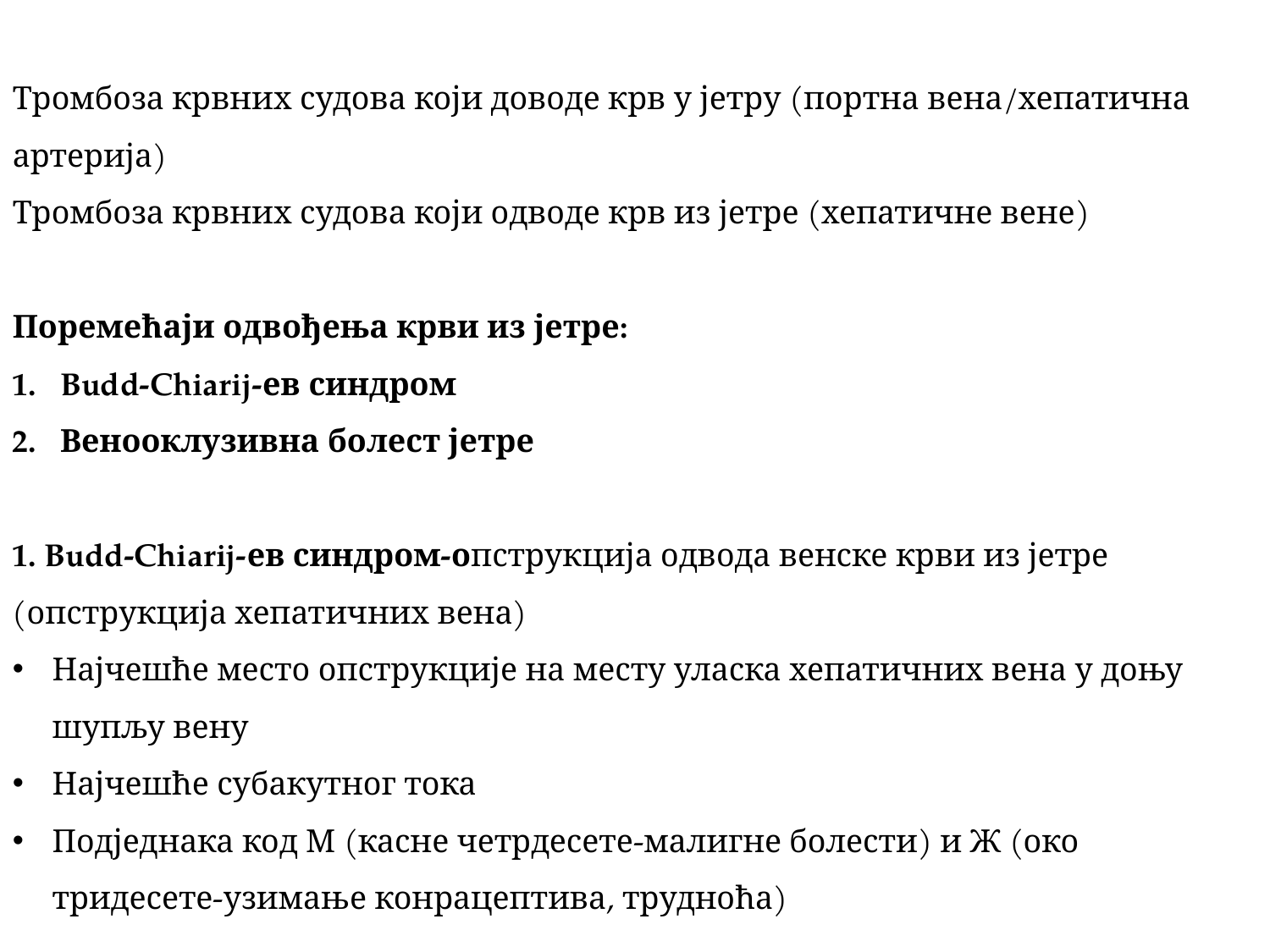

Тромбоза крвних судова који доводе крв у јетру (портна вена/хепатична артерија)
Тромбоза крвних судова који одводе крв из јетре (хепатичне вене)

Поремећаји одвођења крви из јетре:
Budd-Chiarij-ев синдром
Венооклузивна болест јетре

1. Budd-Chiarij-ев синдром-опструкција одвода венске крви из јетре (опструкција хепатичних вена)
Најчешће место опструкције на месту уласка хепатичних вена у доњу шупљу вену
Најчешће субакутног тока
Подједнака код М (касне четрдесете-малигне болести) и Ж (око тридесете-узимање конрацептива, трудноћа)